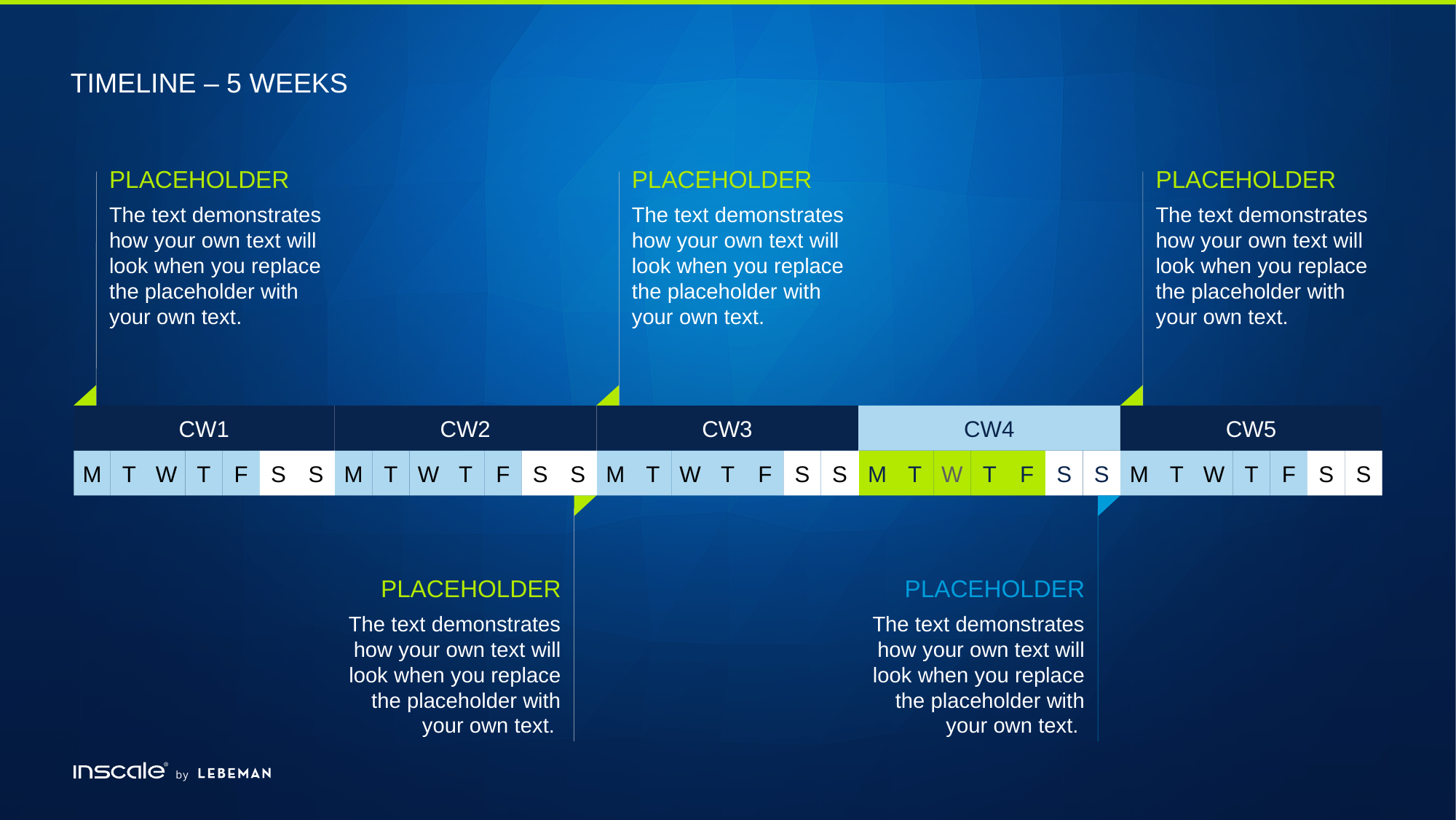

# Timeline – 5 weeks

Placeholder
The text demonstrates how your own text will look when you replace the placeholder with your own text.

Placeholder
The text demonstrates how your own text will look when you replace the placeholder with your own text.

Placeholder
The text demonstrates how your own text will look when you replace the placeholder with your own text.

CW1
CW2
CW3
CW4
CW5
M
T
W
T
F
S
S
M
T
W
T
F
S
S
M
T
W
T
F
S
S
M
T
W
T
F
S
S
M
T
W
T
F
S
S

Placeholder
The text demonstrates how your own text will look when you replace the placeholder with your own text.

Placeholder
The text demonstrates how your own text will look when you replace the placeholder with your own text.